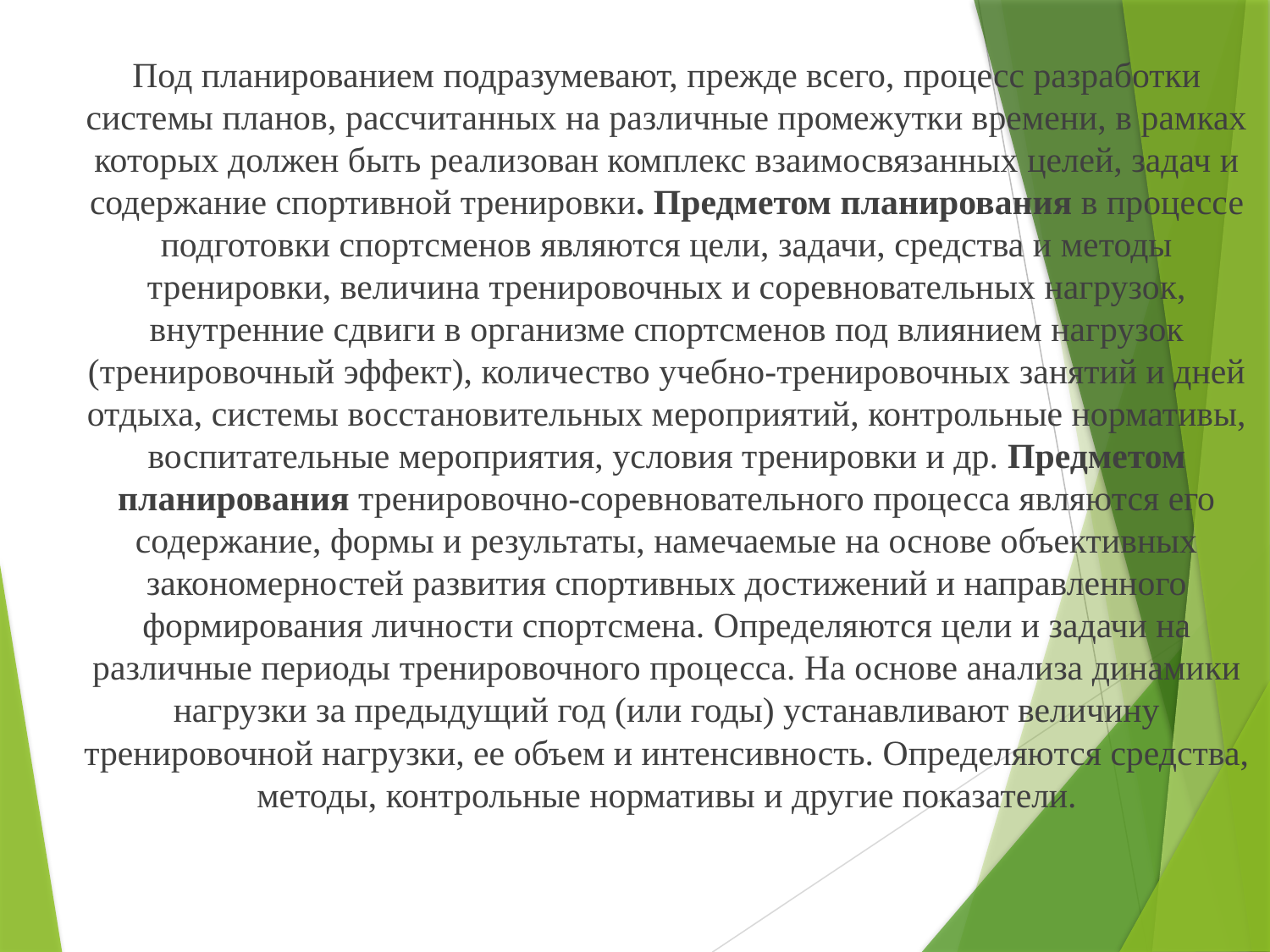

Под планированием подразумевают, прежде всего, процесс разработки системы планов, рассчитанных на различные промежутки времени, в рамках которых должен быть реализован комплекс взаимосвязанных целей, задач и содержание спортивной тренировки. Предметом планирования в процессе подготовки спортсменов являются цели, задачи, средства и методы тренировки, величина тренировочных и соревновательных нагрузок, внутренние сдвиги в организме спортсменов под влиянием нагрузок (тренировочный эффект), количество учебно-тренировочных занятий и дней отдыха, системы восстановительных мероприятий, контрольные нормативы, воспитательные мероприятия, условия тренировки и др. Предметом планирования тренировочно-соревновательного процесса являются его содержание, формы и результаты, намечаемые на основе объективных закономерностей развития спортивных достижений и направленного формирования личности спортсмена. Определяются цели и задачи на различные периоды тренировочного процесса. На основе анализа динамики нагрузки за предыдущий год (или годы) устанавливают величину тренировочной нагрузки, ее объем и интенсивность. Определяются средства, методы, контрольные нормативы и другие показатели.
#